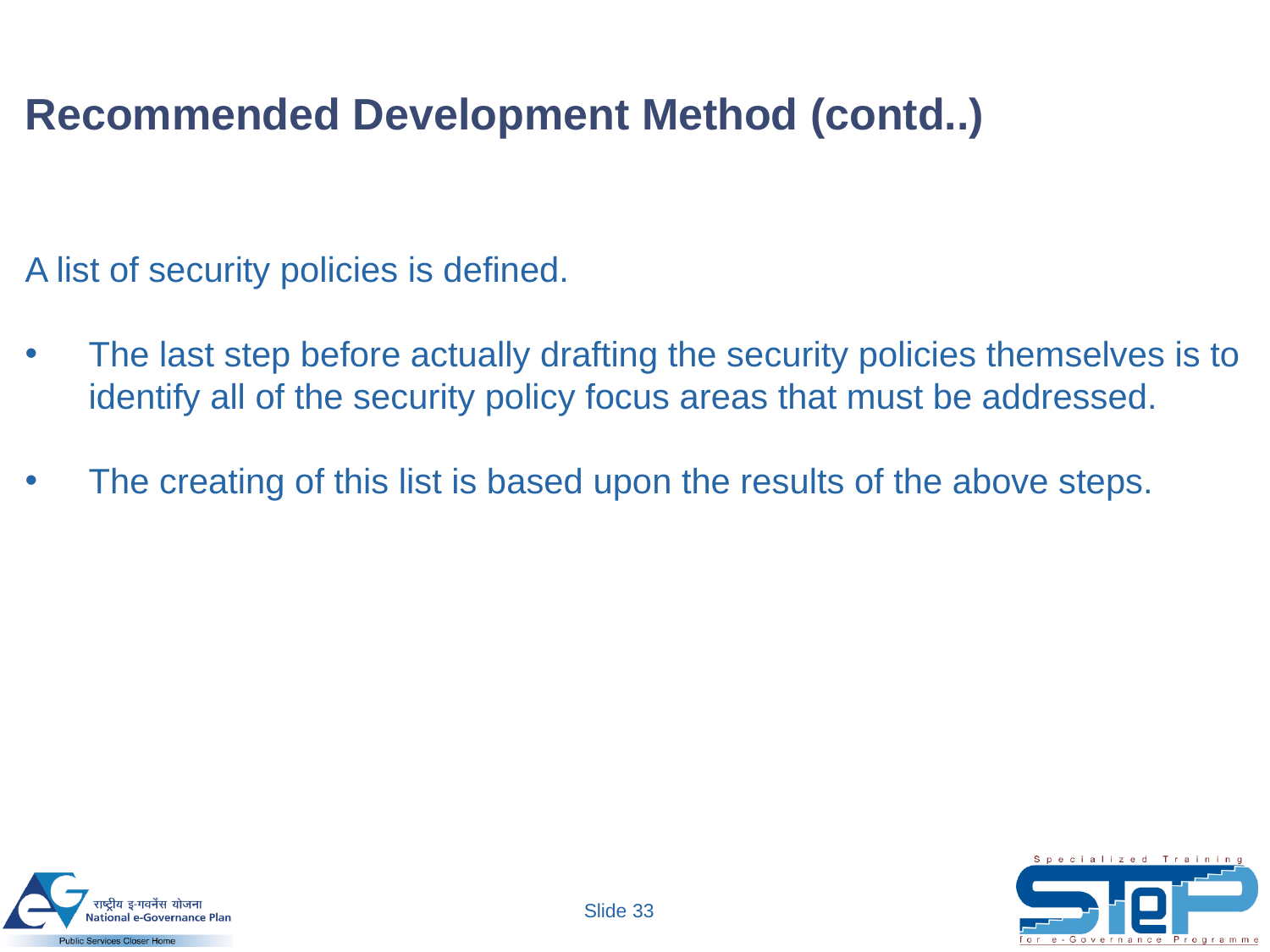

# Recommended Development Method (contd..)
A list of security policies is defined.

The last step before actually drafting the security policies themselves is to identify all of the security policy focus areas that must be addressed.

The creating of this list is based upon the results of the above steps.